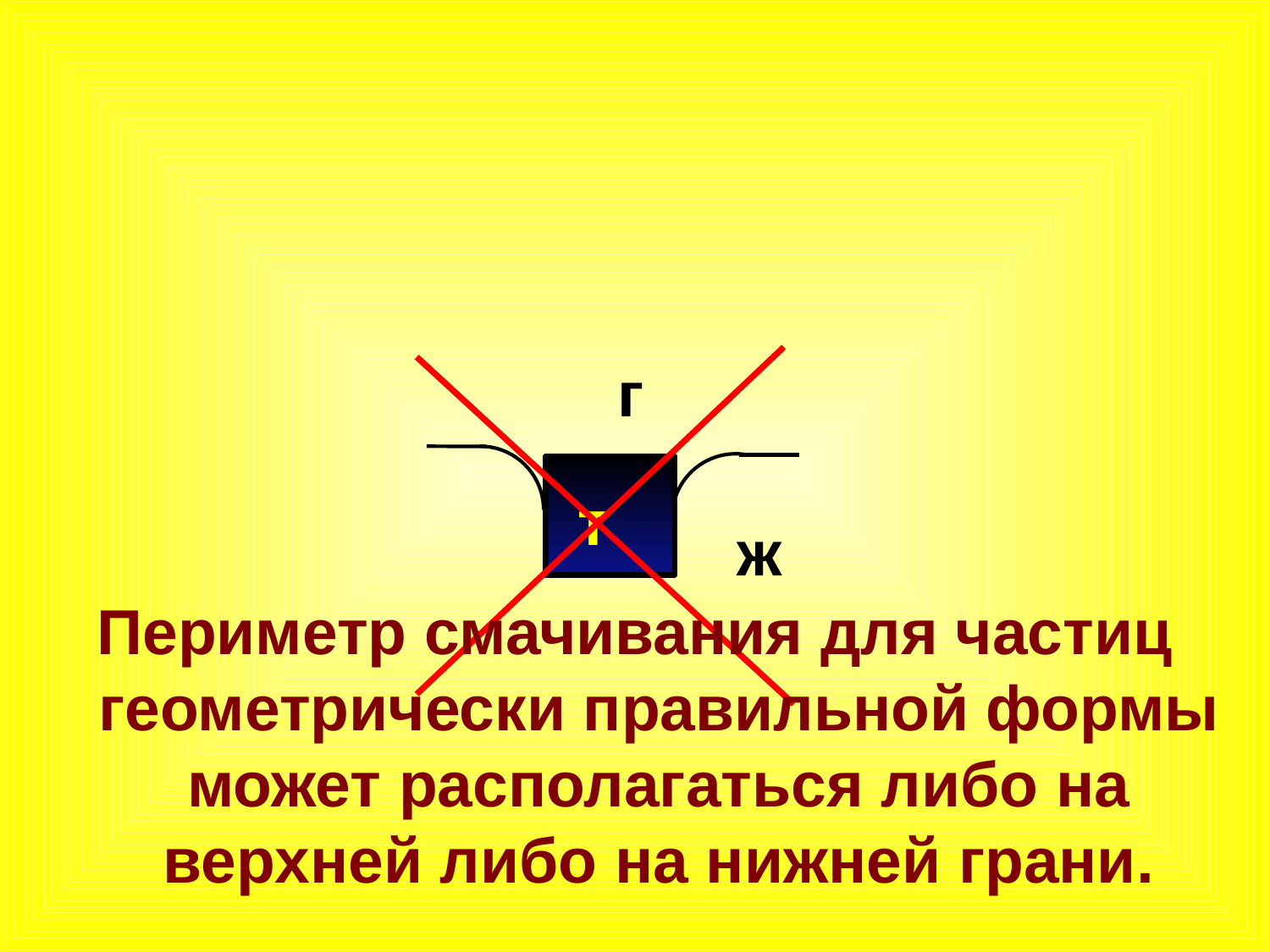

г

т
ж
Периметр смачивания для частиц геометрически правильной формы может располагаться либо на верхней либо на нижней грани.